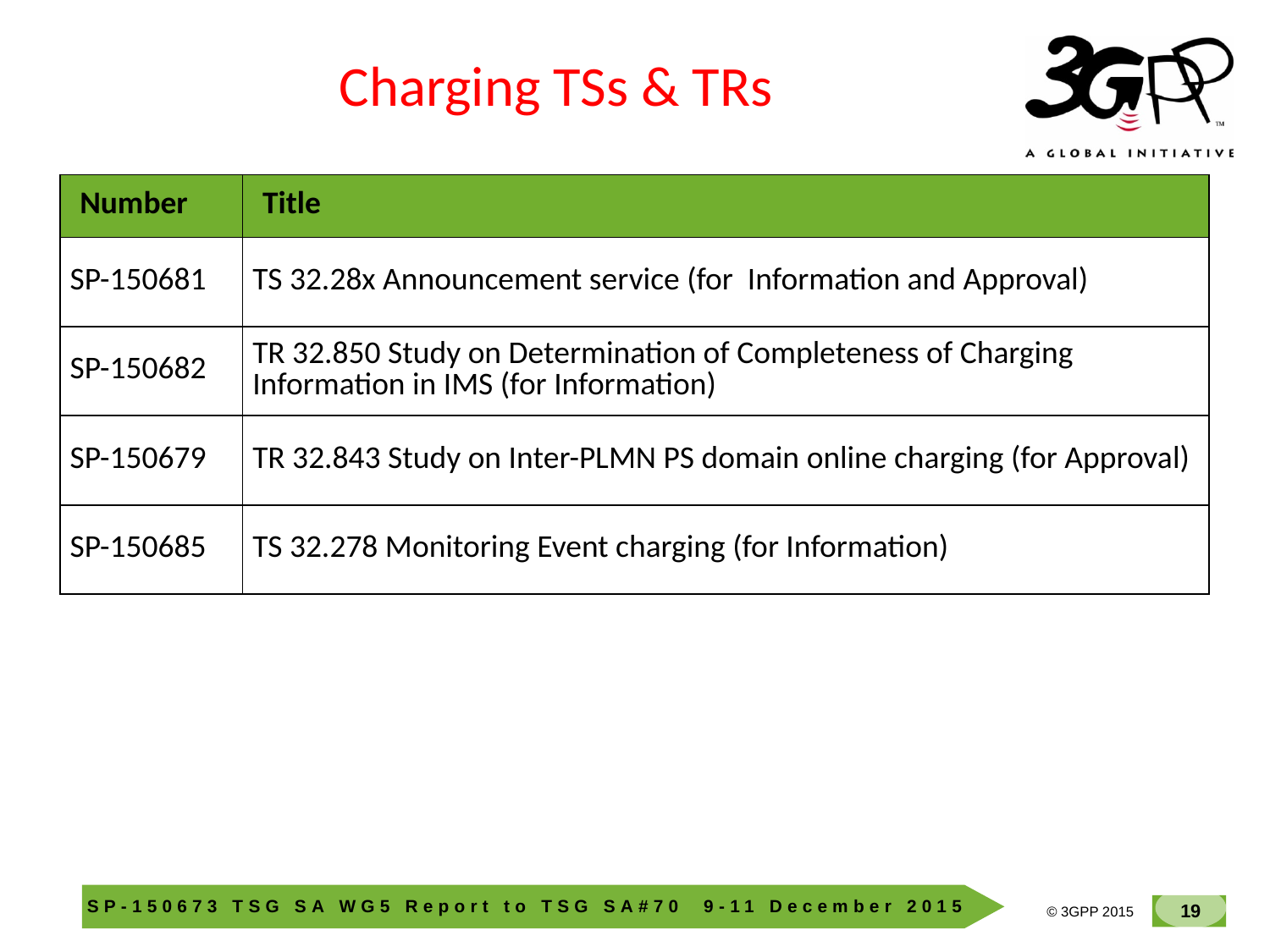

Charging TSs & TRs
| Number | Title |
| --- | --- |
| SP-150681 | TS 32.28x Announcement service (for Information and Approval) |
| SP-150682 | TR 32.850 Study on Determination of Completeness of Charging Information in IMS (for Information) |
| SP-150679 | TR 32.843 Study on Inter-PLMN PS domain online charging (for Approval) |
| SP-150685 | TS 32.278 Monitoring Event charging (for Information) |